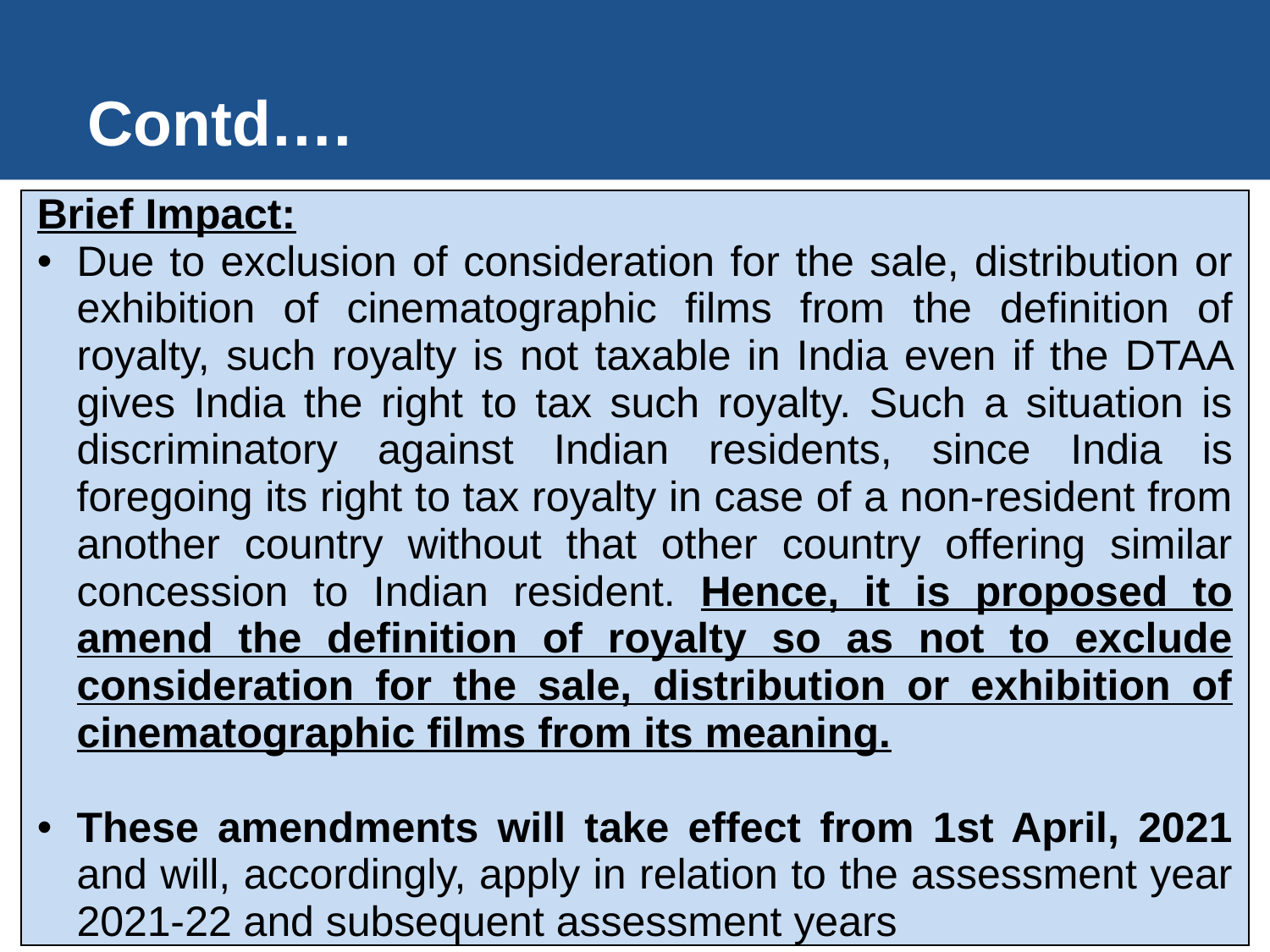

Contd….
#
| Brief Impact: Due to exclusion of consideration for the sale, distribution or exhibition of cinematographic films from the definition of royalty, such royalty is not taxable in India even if the DTAA gives India the right to tax such royalty. Such a situation is discriminatory against Indian residents, since India is foregoing its right to tax royalty in case of a non-resident from another country without that other country offering similar concession to Indian resident. Hence, it is proposed to amend the definition of royalty so as not to exclude consideration for the sale, distribution or exhibition of cinematographic films from its meaning. These amendments will take effect from 1st April, 2021 and will, accordingly, apply in relation to the assessment year 2021-22 and subsequent assessment years |
| --- |
174